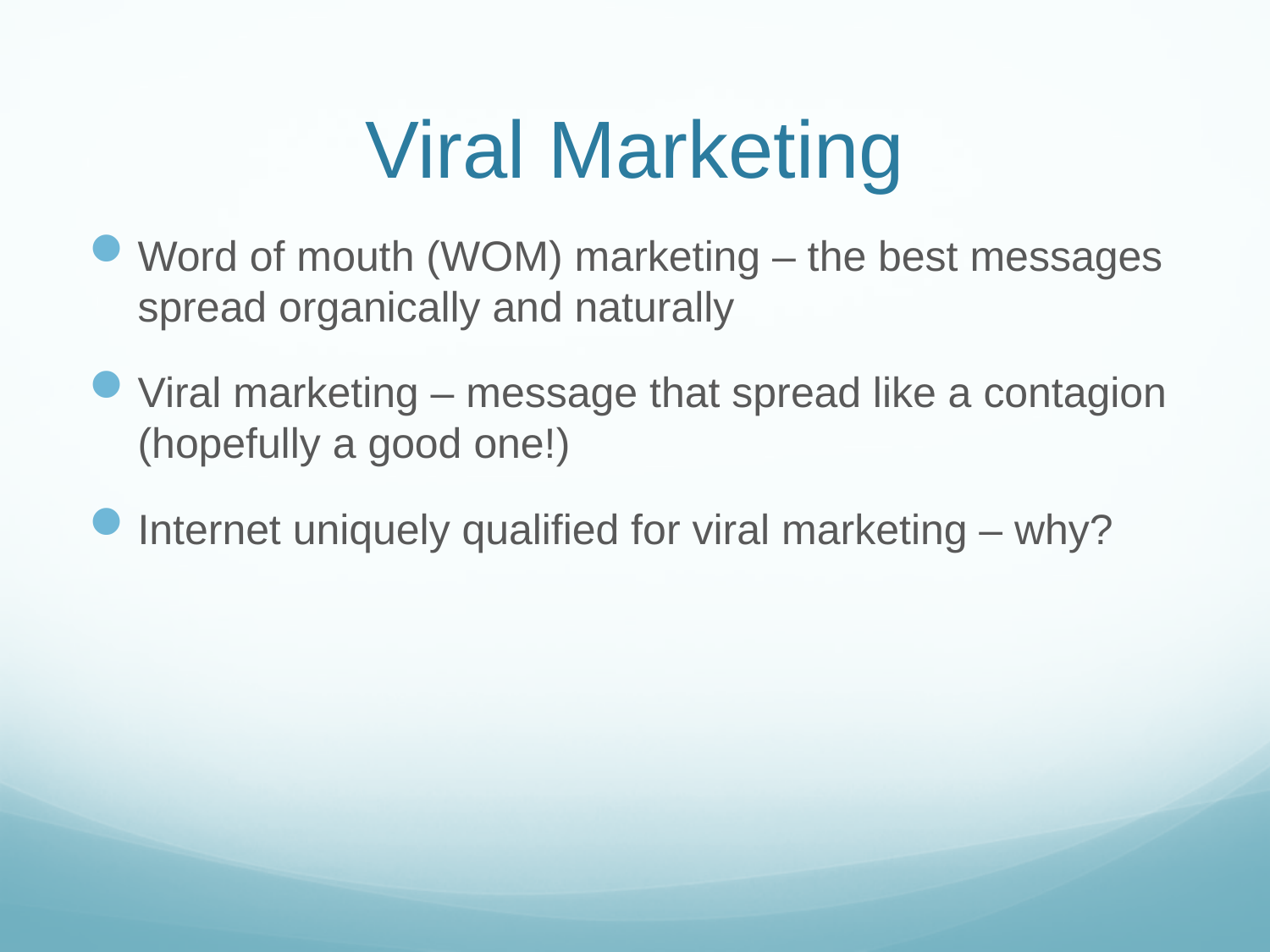

# Viral Marketing
Word of mouth (WOM) marketing – the best messages spread organically and naturally
Viral marketing – message that spread like a contagion (hopefully a good one!)
Internet uniquely qualified for viral marketing – why?